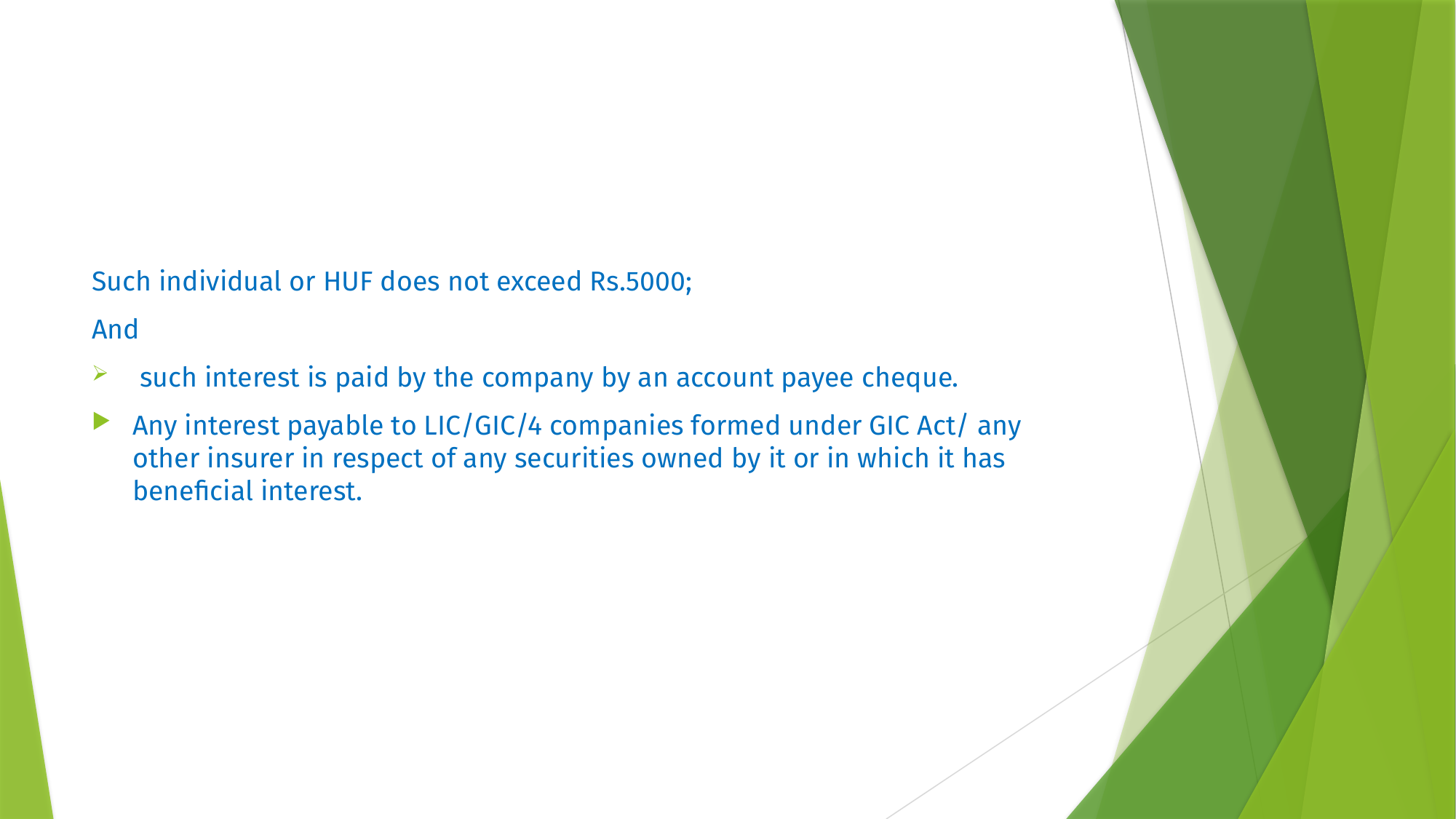

#
Such individual or HUF does not exceed Rs.5000;
And
 such interest is paid by the company by an account payee cheque.
Any interest payable to LIC/GIC/4 companies formed under GIC Act/ any other insurer in respect of any securities owned by it or in which it has beneficial interest.